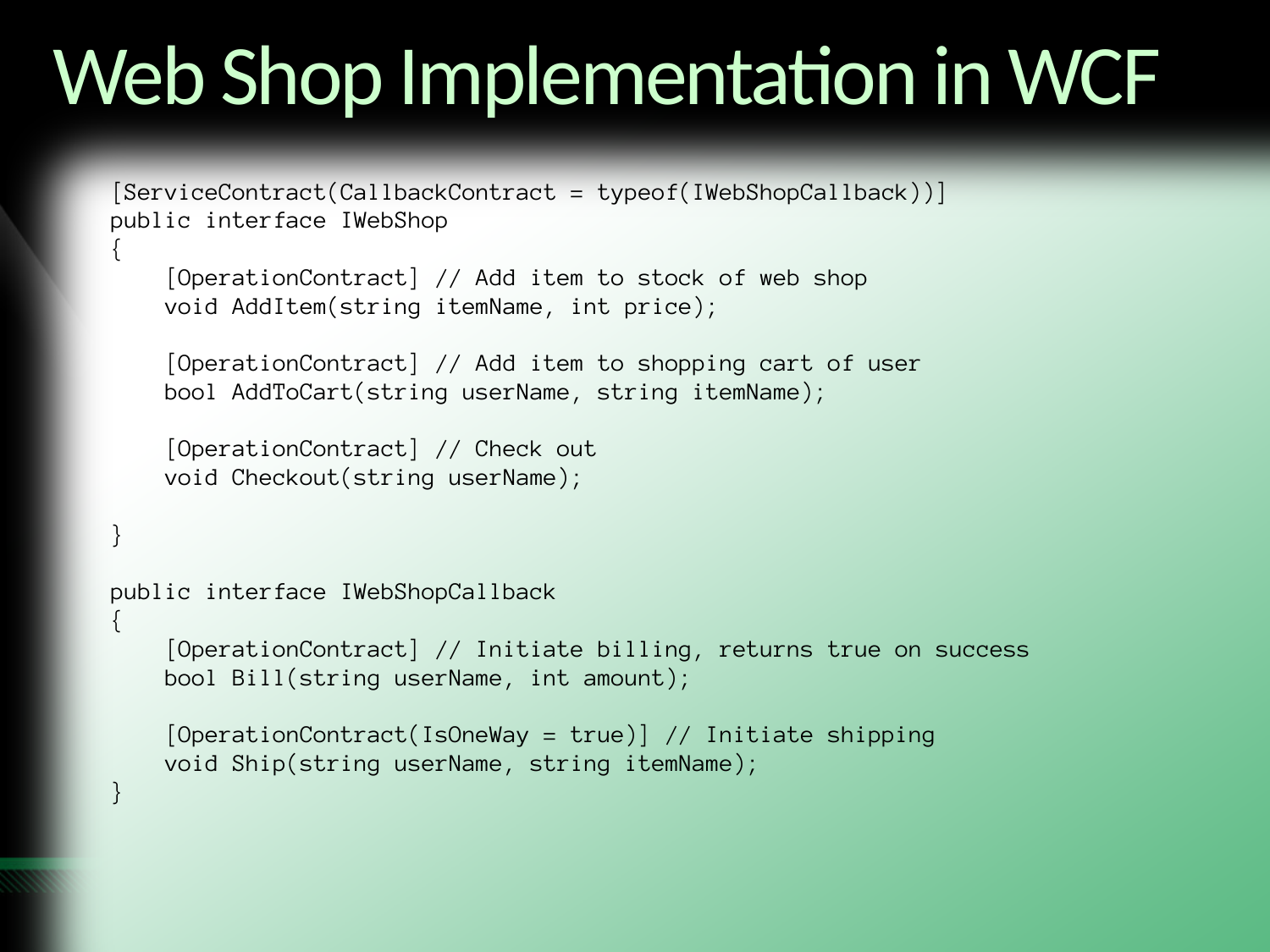

# Web Shop Implementation in WCF
    [ServiceContract(CallbackContract = typeof(IWebShopCallback))]
    public interface IWebShop
    {
        [OperationContract] // Add item to stock of web shop
        void AddItem(string itemName, int price);

        [OperationContract] // Add item to shopping cart of user
        bool AddToCart(string userName, string itemName);

        [OperationContract] // Check out
        void Checkout(string userName);

    }

    public interface IWebShopCallback
    {
        [OperationContract] // Initiate billing, returns true on success
        bool Bill(string userName, int amount);

        [OperationContract(IsOneWay = true)] // Initiate shipping
        void Ship(string userName, string itemName);
    }